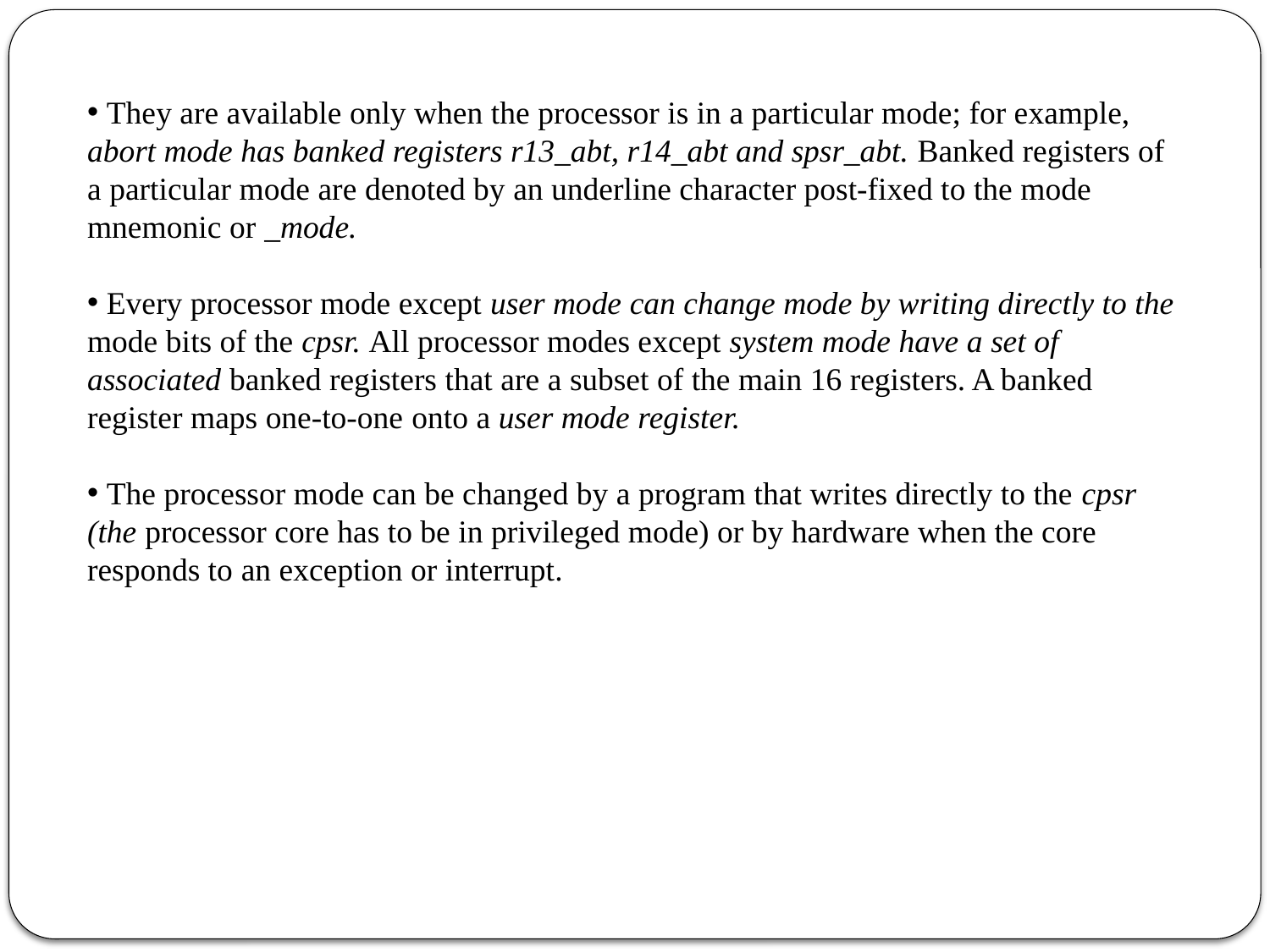

They are available only when the processor is in a particular mode; for example, abort mode has banked registers r13_abt, r14_abt and spsr_abt. Banked registers of a particular mode are denoted by an underline character post-fixed to the mode mnemonic or _mode.

 Every processor mode except user mode can change mode by writing directly to the
mode bits of the cpsr. All processor modes except system mode have a set of associated banked registers that are a subset of the main 16 registers. A banked register maps one-to-one onto a user mode register.

 The processor mode can be changed by a program that writes directly to the cpsr (the processor core has to be in privileged mode) or by hardware when the core responds to an exception or interrupt.